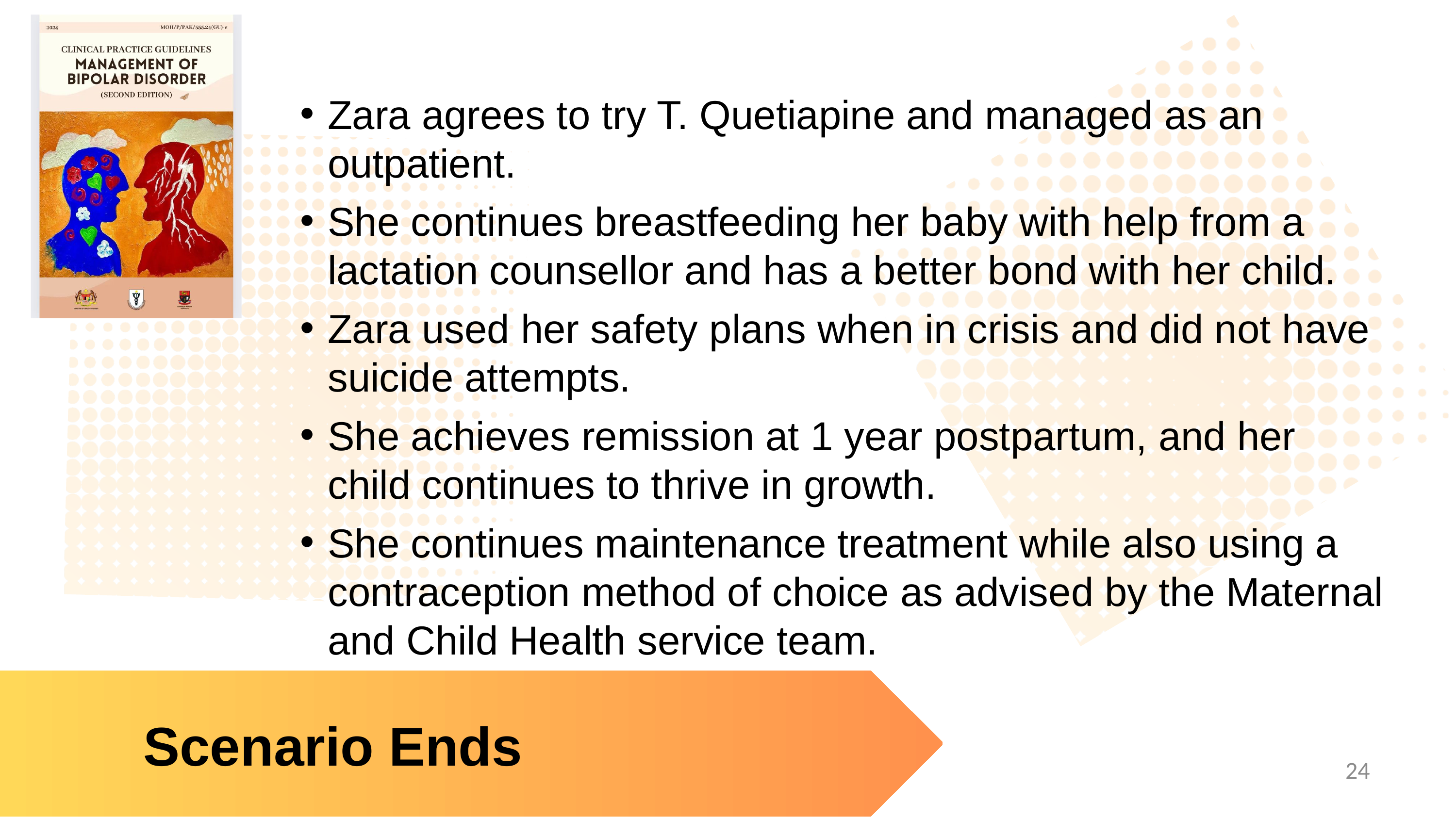

Zara agrees to try T. Quetiapine and managed as an outpatient.
She continues breastfeeding her baby with help from a lactation counsellor and has a better bond with her child.
Zara used her safety plans when in crisis and did not have suicide attempts.
She achieves remission at 1 year postpartum, and her child continues to thrive in growth.
She continues maintenance treatment while also using a contraception method of choice as advised by the Maternal and Child Health service team.

Scenario Ends
24